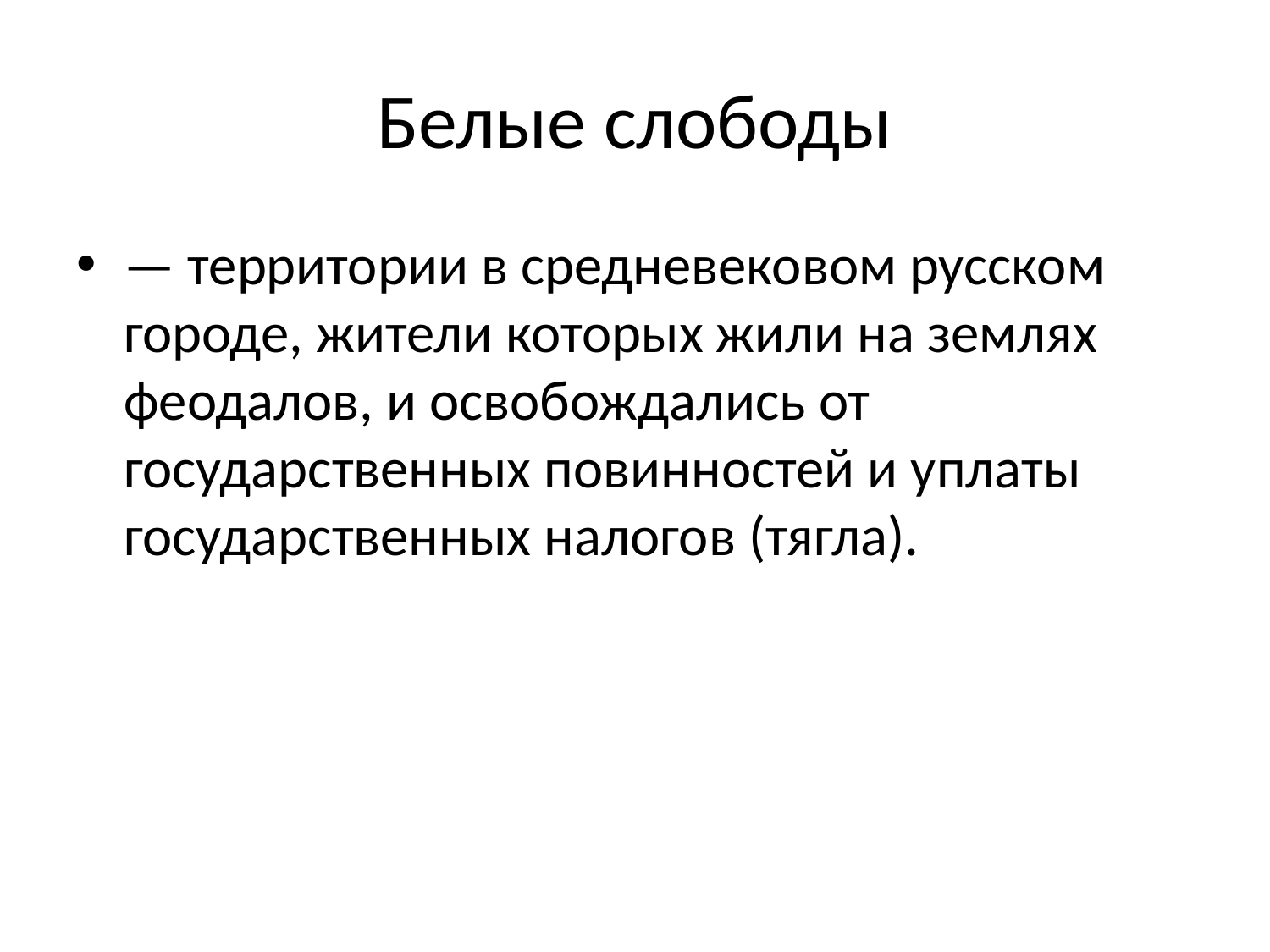

# Белые слободы
— территории в средневековом русском городе, жители которых жили на землях феодалов, и освобождались от государственных повинностей и уплаты государственных налогов (тягла).